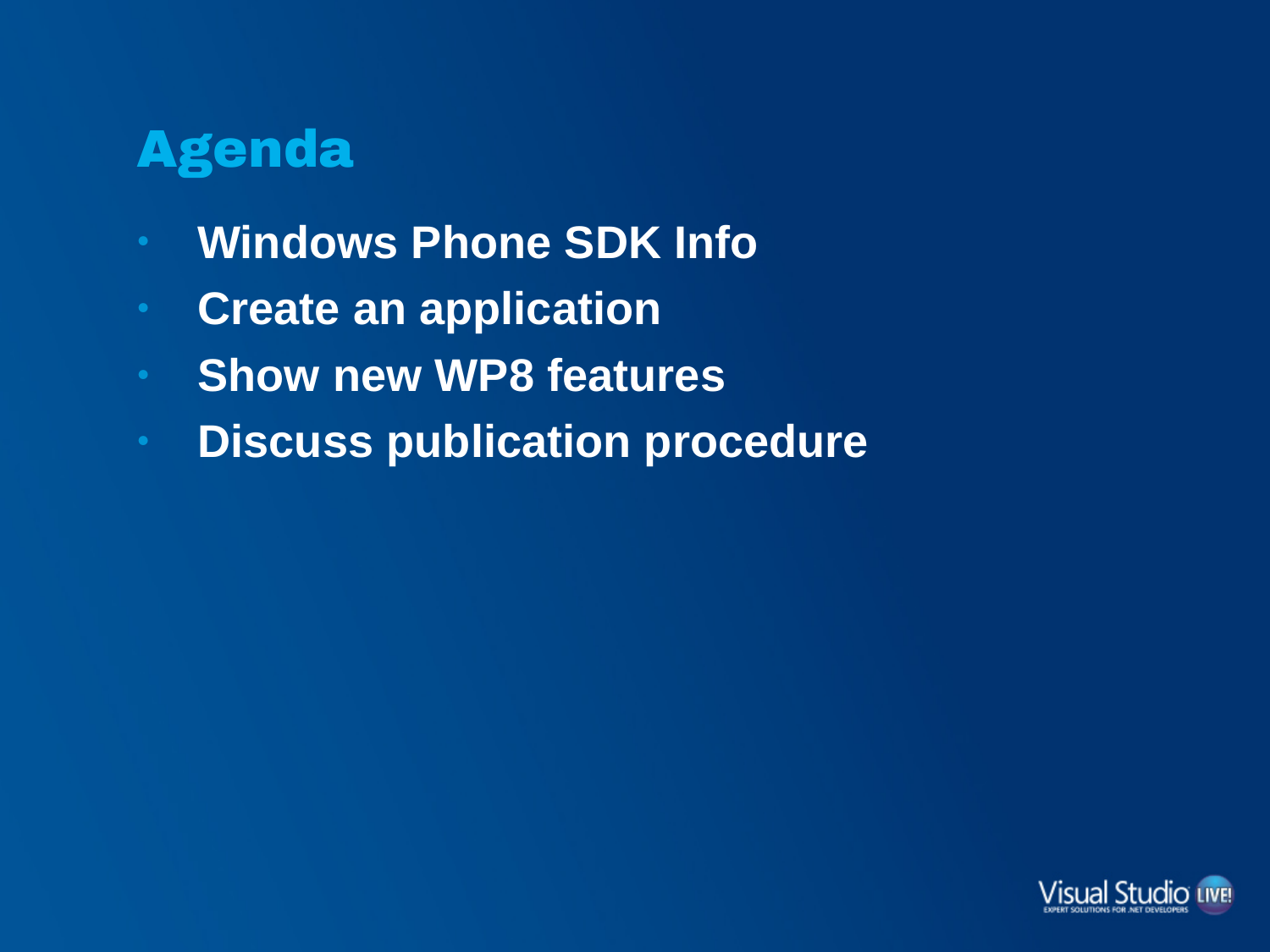

# Agenda
Windows Phone SDK Info
Create an application
Show new WP8 features
Discuss publication procedure